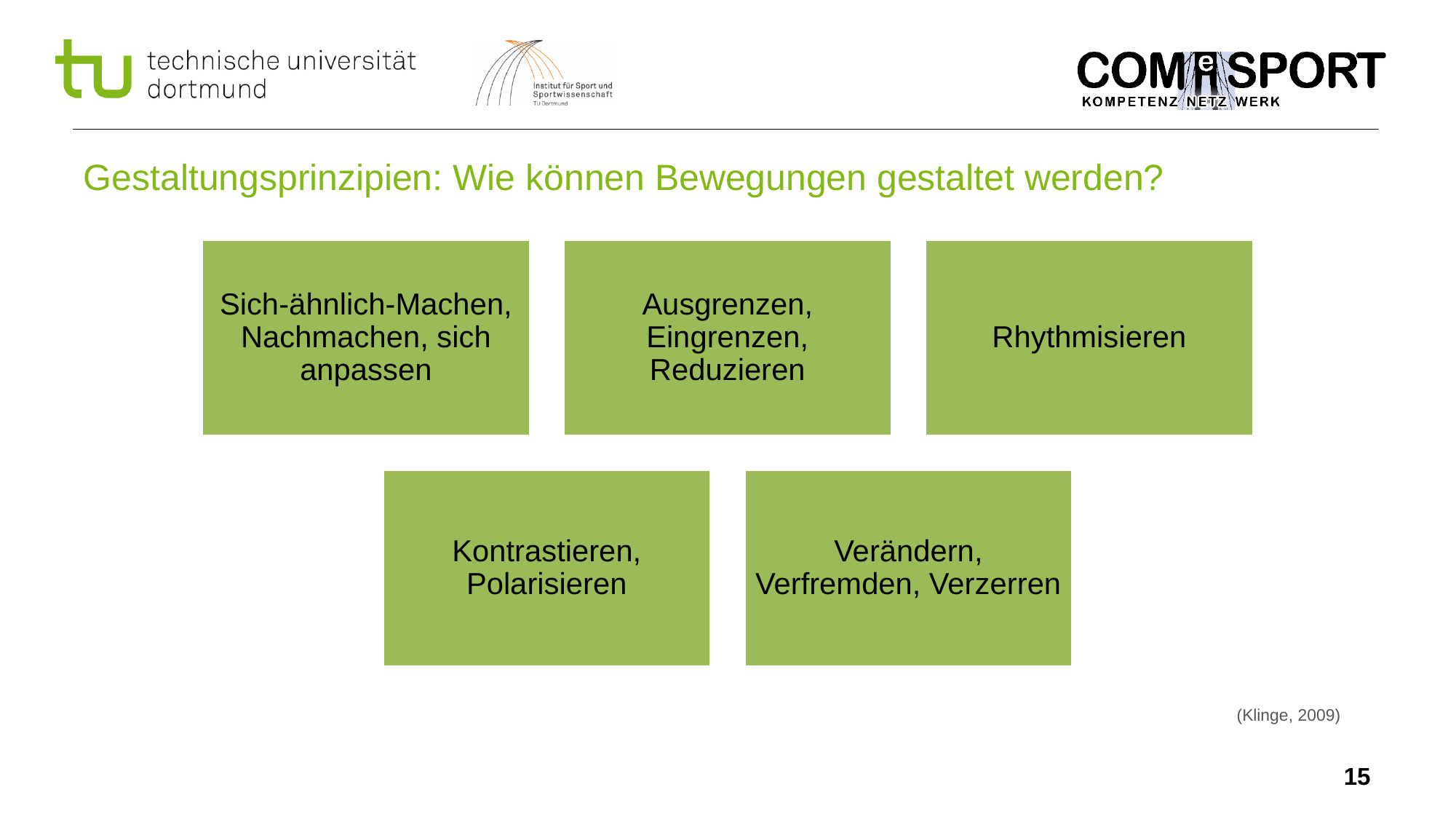

# Gestaltungsprinzipien: Wie können Bewegungen gestaltet werden?
Sich-ähnlich-Machen, Nachmachen, sich anpassen
Ausgrenzen, Eingrenzen, Reduzieren
Rhythmisieren
Kontrastieren, Polarisieren
Verändern, Verfremden, Verzerren
(Klinge, 2009)
15